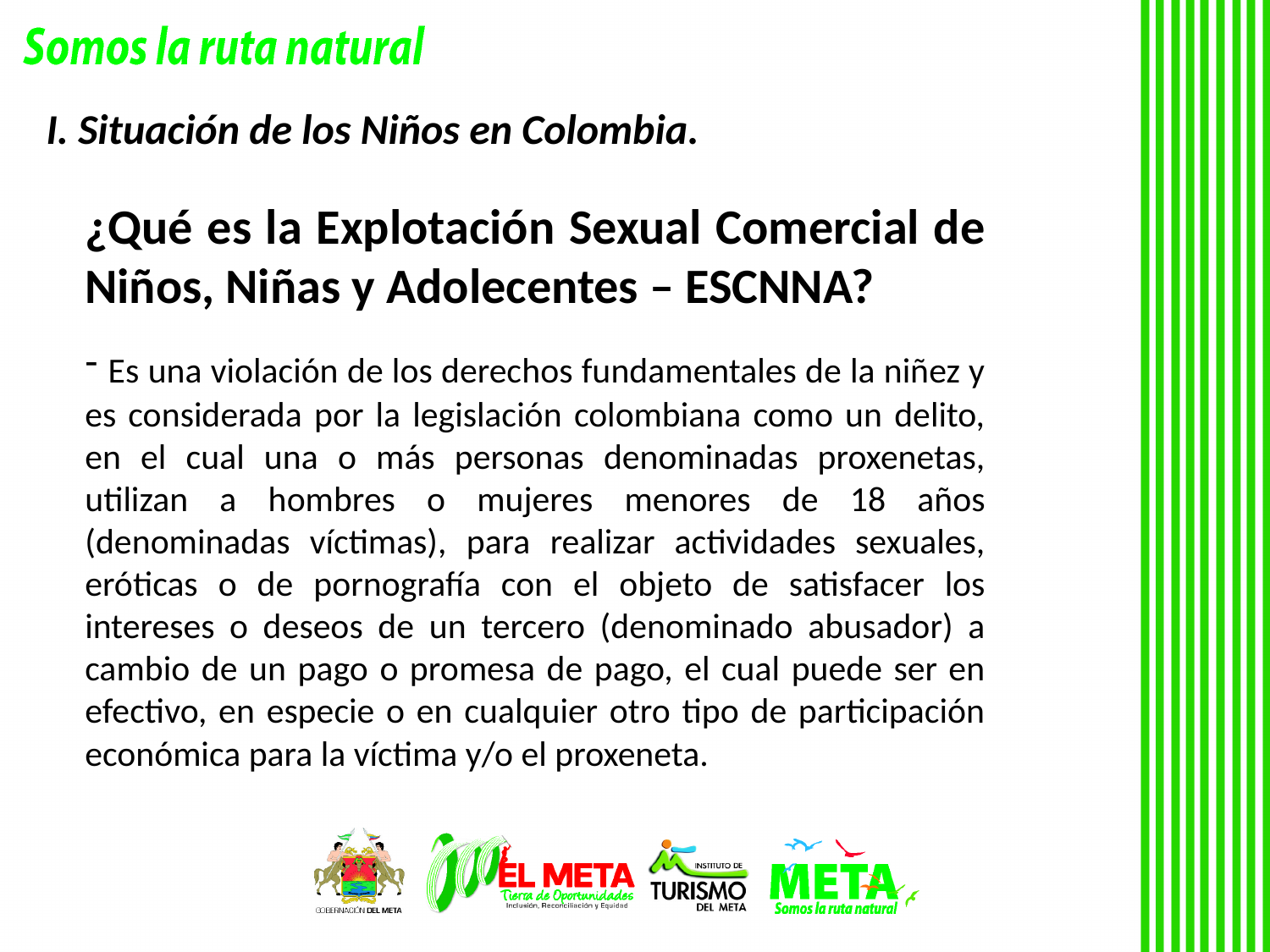

# I. Situación de los Niños en Colombia.
¿Qué es la Explotación Sexual Comercial de Niños, Niñas y Adolecentes – ESCNNA?

 Es una violación de los derechos fundamentales de la niñez y es considerada por la legislación colombiana como un delito, en el cual una o más personas denominadas proxenetas, utilizan a hombres o mujeres menores de 18 años (denominadas víctimas), para realizar actividades sexuales, eróticas o de pornografía con el objeto de satisfacer los intereses o deseos de un tercero (denominado abusador) a cambio de un pago o promesa de pago, el cual puede ser en efectivo, en especie o en cualquier otro tipo de participación económica para la víctima y/o el proxeneta.